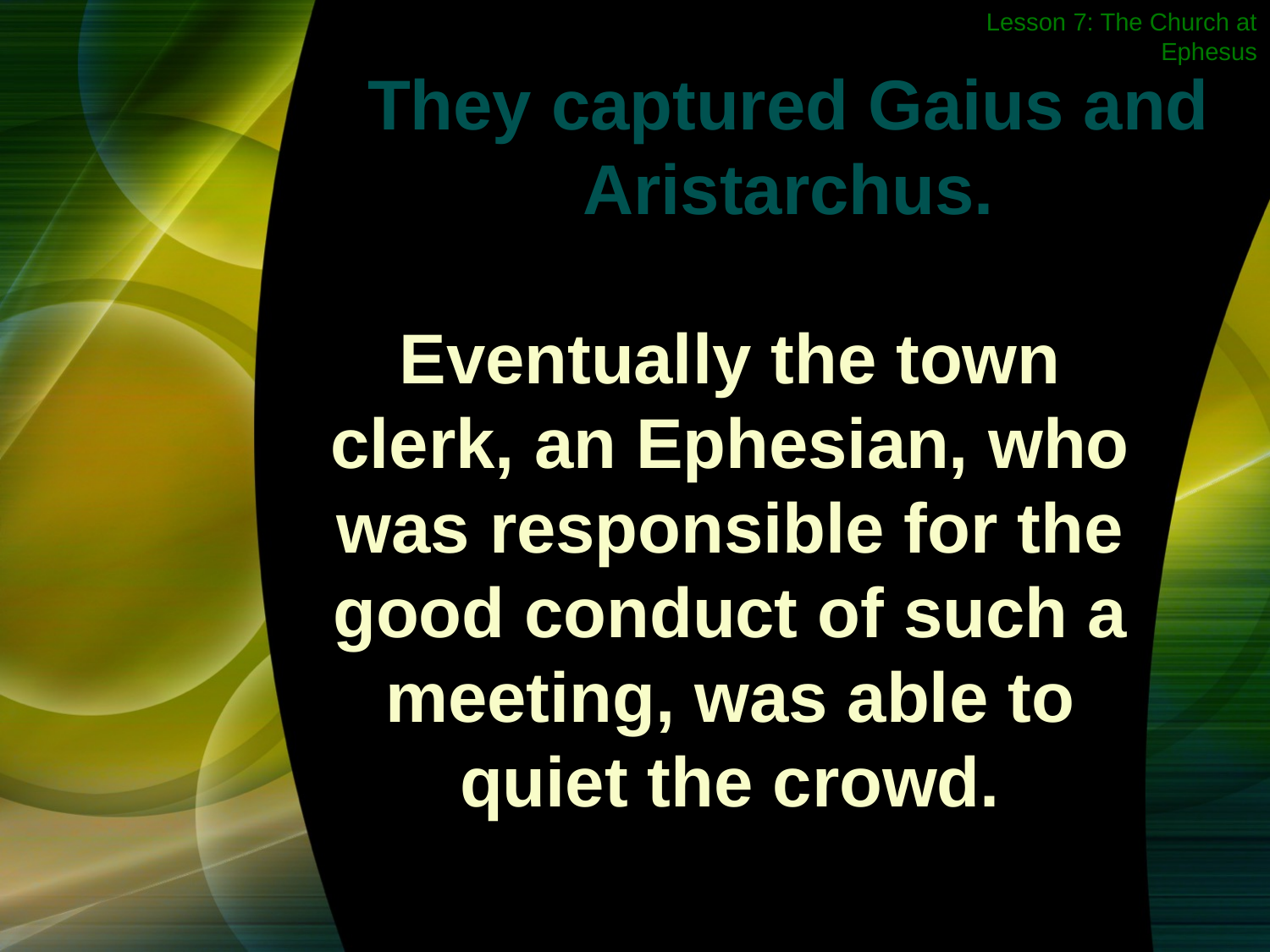

Lesson 7: The Church at Ephesus
They captured Gaius and Aristarchus.
Eventually the town clerk, an Ephesian, who was responsible for the good conduct of such a meeting, was able to quiet the crowd.